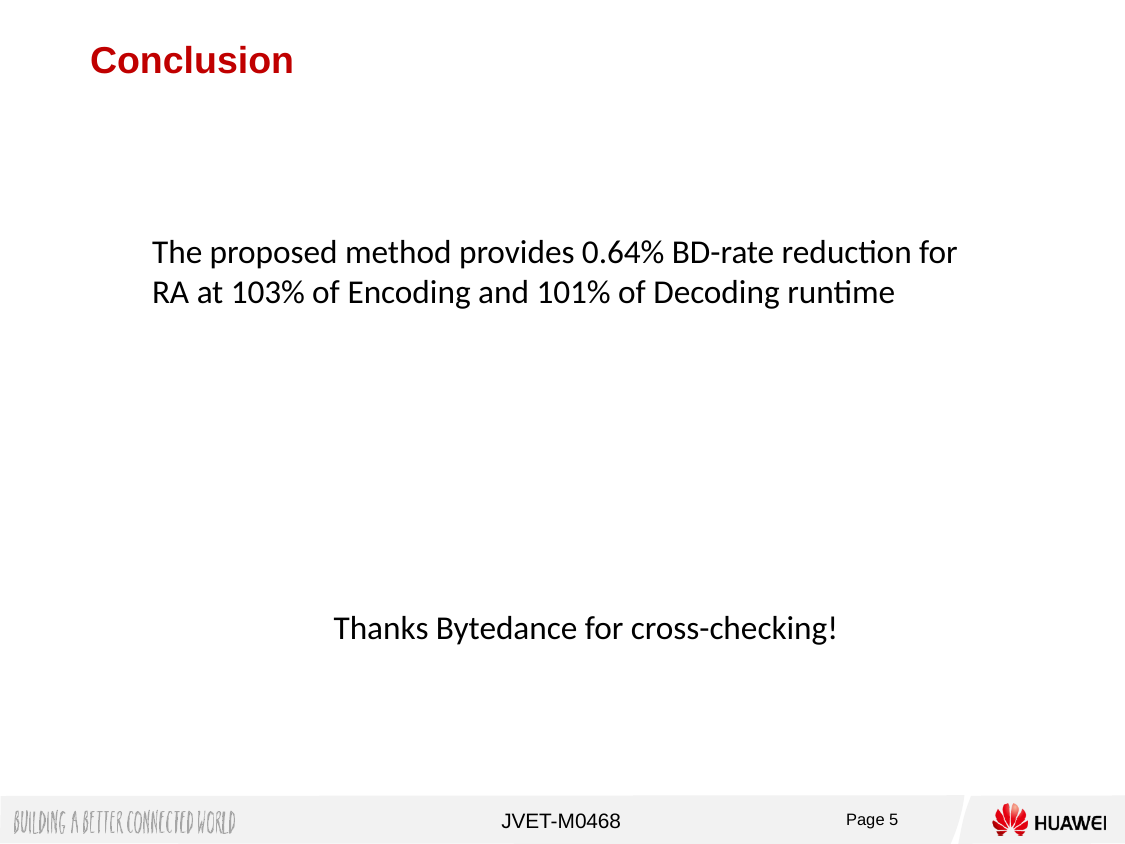

Conclusion

The proposed method provides 0.64% BD-rate reduction for RA at 103% of Encoding and 101% of Decoding runtime
Thanks Bytedance for cross-checking!